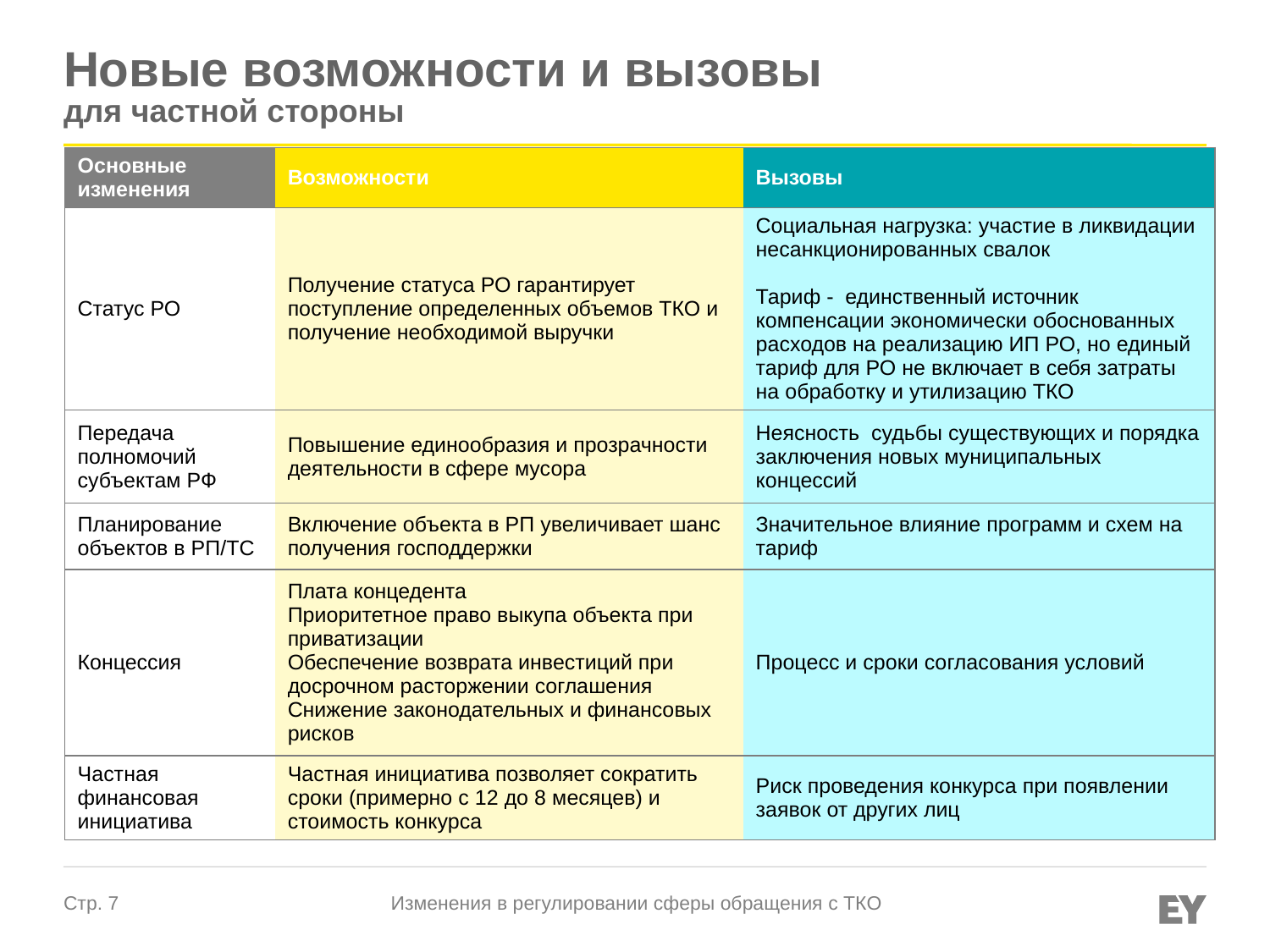

# Новые возможности и вызовы для частной стороны
| Основные изменения | Возможности | Вызовы |
| --- | --- | --- |
| Статус РО | Получение статуса РО гарантирует поступление определенных объемов ТКО и получение необходимой выручки | Социальная нагрузка: участие в ликвидации несанкционированных свалок Тариф - единственный источник компенсации экономически обоснованных расходов на реализацию ИП РО, но единый тариф для РО не включает в себя затраты на обработку и утилизацию ТКО |
| Передача полномочий субъектам РФ | Повышение единообразия и прозрачности деятельности в сфере мусора | Неясность судьбы существующих и порядка заключения новых муниципальных концессий |
| Планирование объектов в РП/ТС | Включение объекта в РП увеличивает шанс получения господдержки | Значительное влияние программ и схем на тариф |
| Концессия | Плата концедента Приоритетное право выкупа объекта при приватизации Обеспечение возврата инвестиций при досрочном расторжении соглашения Снижение законодательных и финансовых рисков | Процесс и сроки согласования условий |
| Частная финансовая инициатива | Частная инициатива позволяет сократить сроки (примерно с 12 до 8 месяцев) и стоимость конкурса | Риск проведения конкурса при появлении заявок от других лиц |
Изменения в регулировании сферы обращения с ТКО